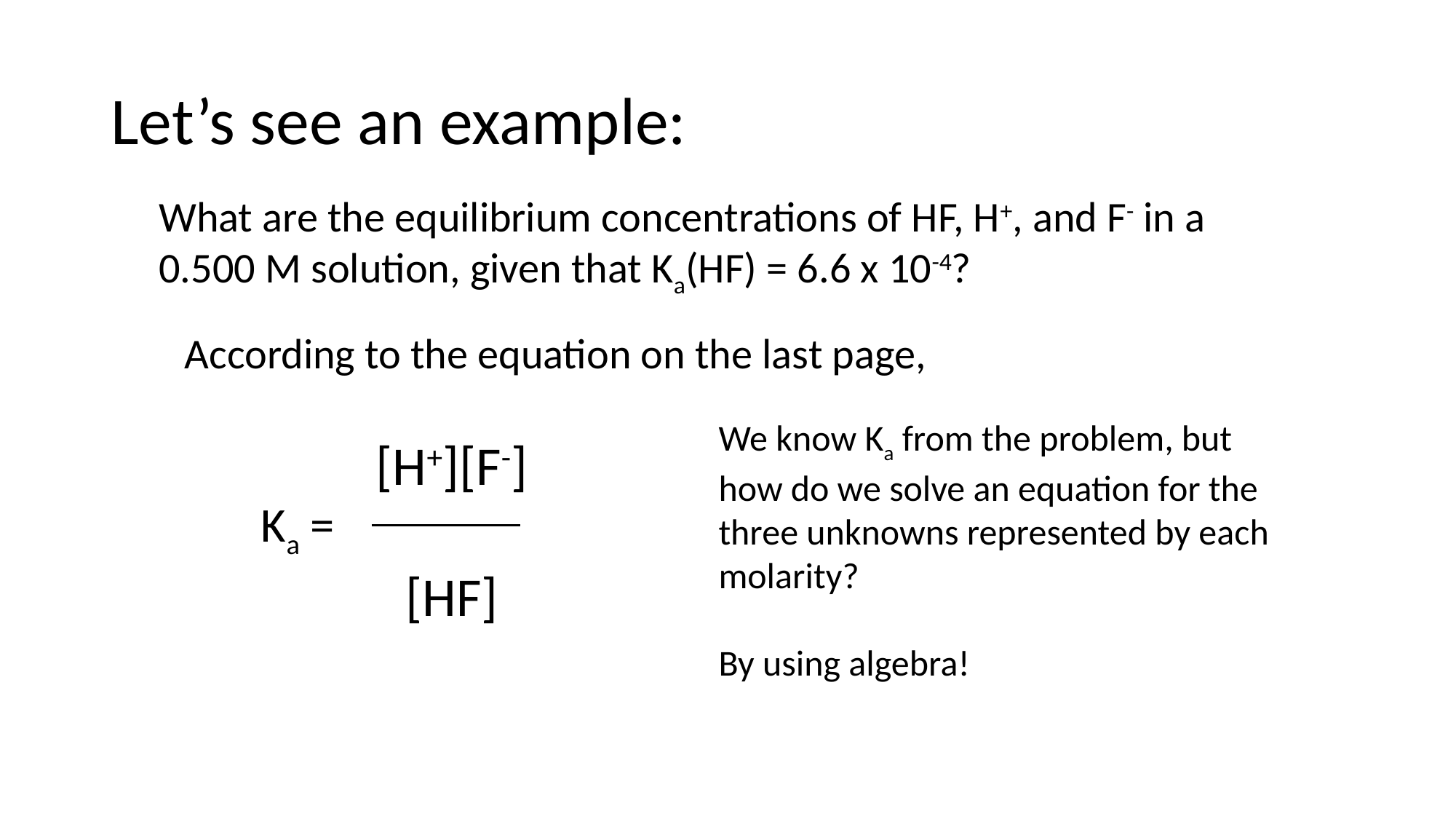

# Let’s see an example:
What are the equilibrium concentrations of HF, H+, and F- in a 0.500 M solution, given that Ka(HF) = 6.6 x 10-4?
According to the equation on the last page,

       Ka =
We know Ka from the problem, but how do we solve an equation for the three unknowns represented by each molarity?

By using algebra!
[H+][F-]

[HF]